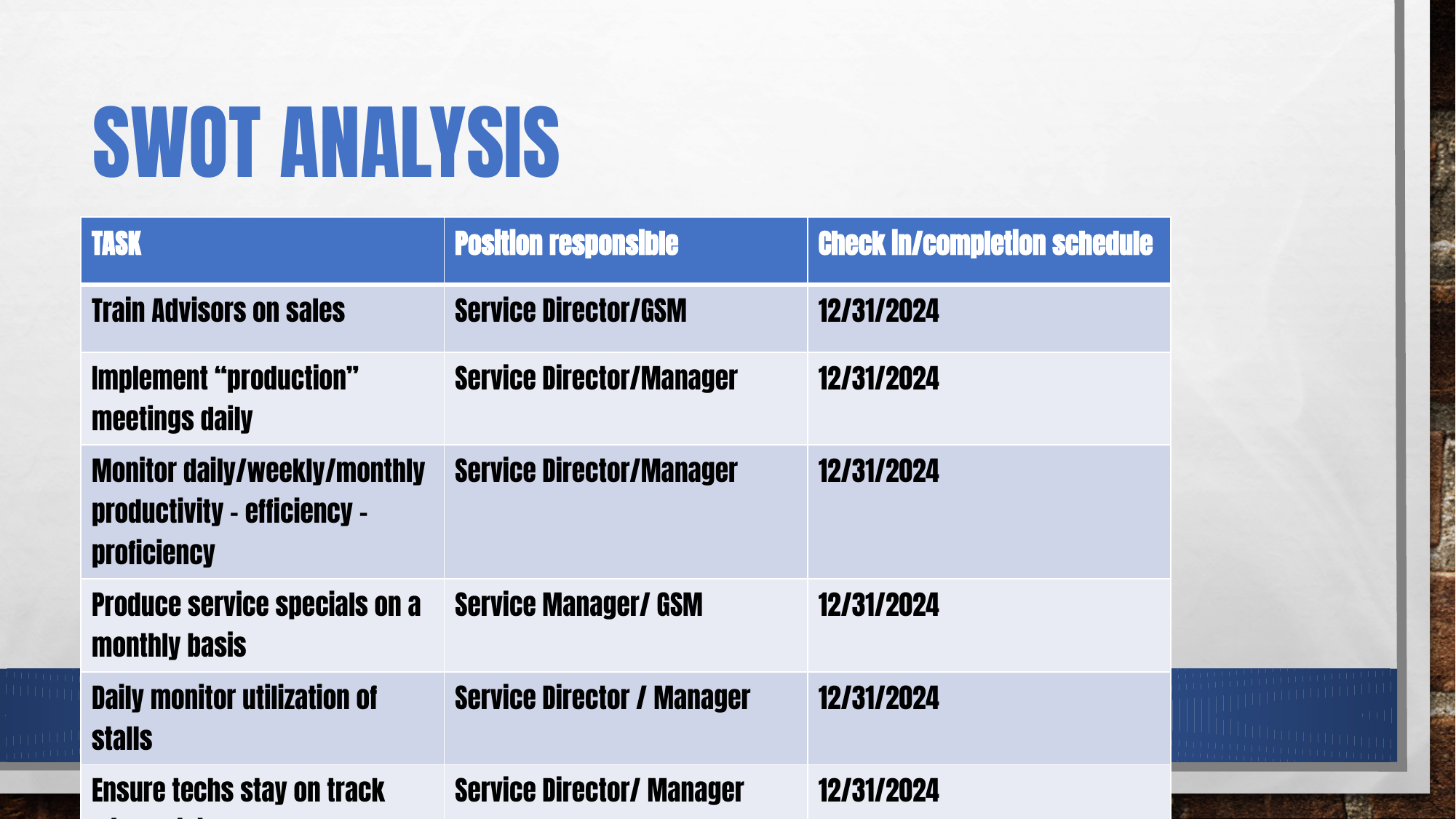

# SWOT Analysis
Action Plan

| TASK | Position responsible | Check in/completion schedule |
| --- | --- | --- |
| Train Advisors on sales | Service Director/GSM | 12/31/2024 |
| Implement “production” meetings daily | Service Director/Manager | 12/31/2024 |
| Monitor daily/weekly/monthly productivity – efficiency – proficiency | Service Director/Manager | 12/31/2024 |
| Produce service specials on a monthly basis | Service Manager/ GSM | 12/31/2024 |
| Daily monitor utilization of stalls | Service Director / Manager | 12/31/2024 |
| Ensure techs stay on track with training | Service Director/ Manager | 12/31/2024 |
|  |  |  |